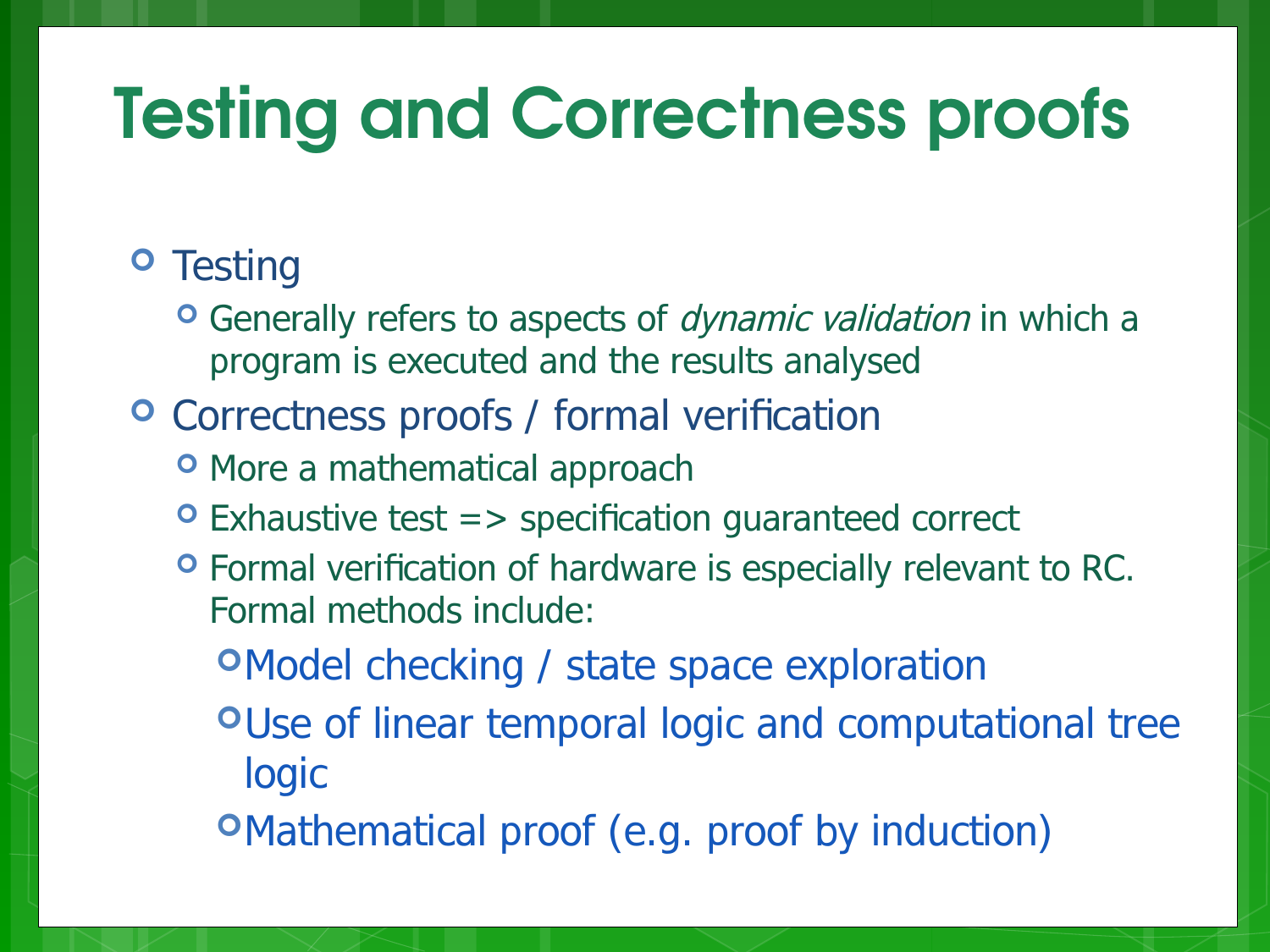

# Testing and Correctness proofs
Testing
Generally refers to aspects of dynamic validation in which a program is executed and the results analysed
Correctness proofs / formal verification
More a mathematical approach
Exhaustive test => specification guaranteed correct
Formal verification of hardware is especially relevant to RC. Formal methods include:
Model checking / state space exploration
Use of linear temporal logic and computational tree logic
Mathematical proof (e.g. proof by induction)